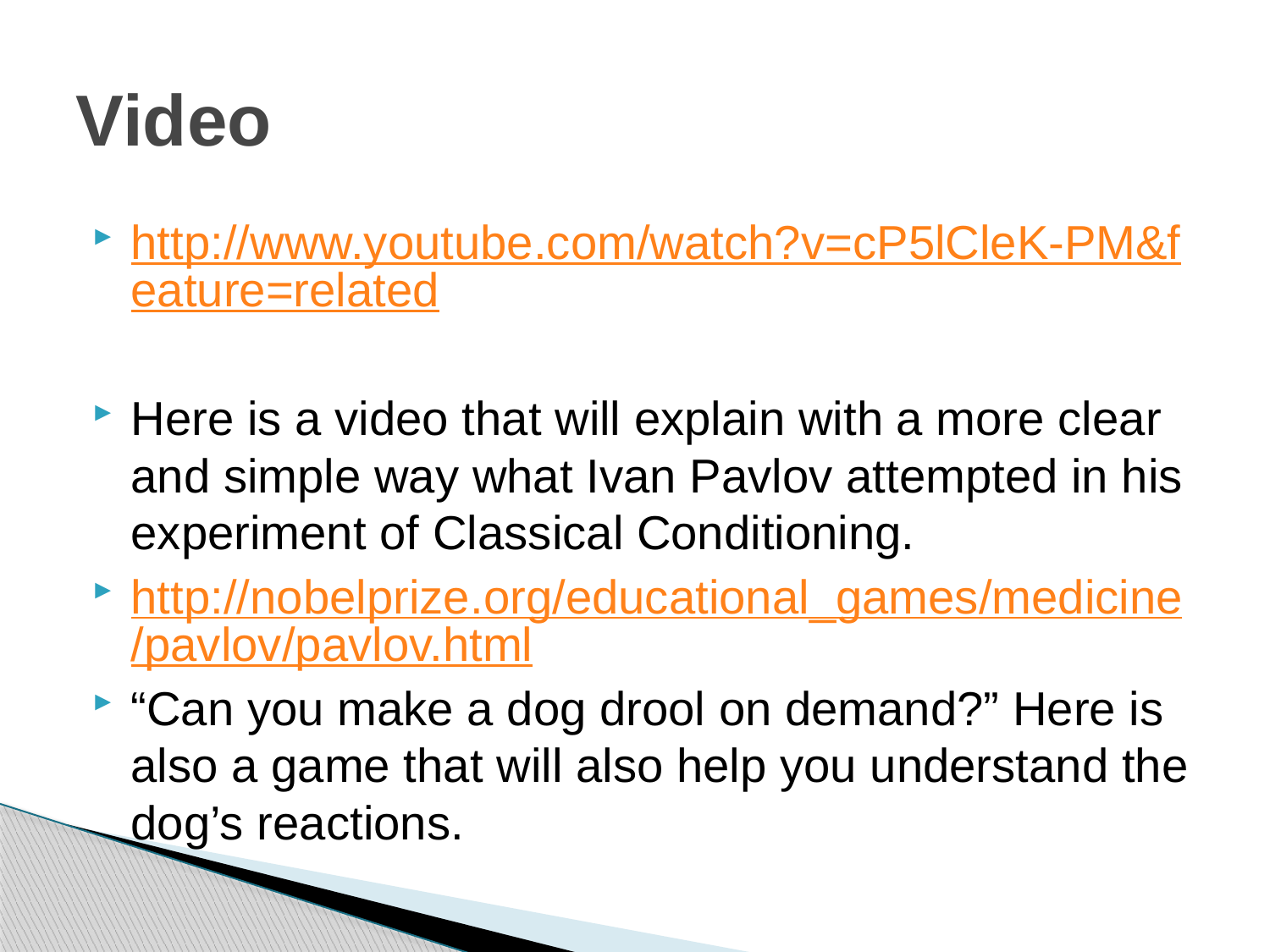

# Video
http://www.youtube.com/watch?v=cP5lCleK-PM&feature=related

Here is a video that will explain with a more clear and simple way what Ivan Pavlov attempted in his experiment of Classical Conditioning.
http://nobelprize.org/educational_games/medicine/pavlov/pavlov.html
“Can you make a dog drool on demand?” Here is also a game that will also help you understand the dog’s reactions.